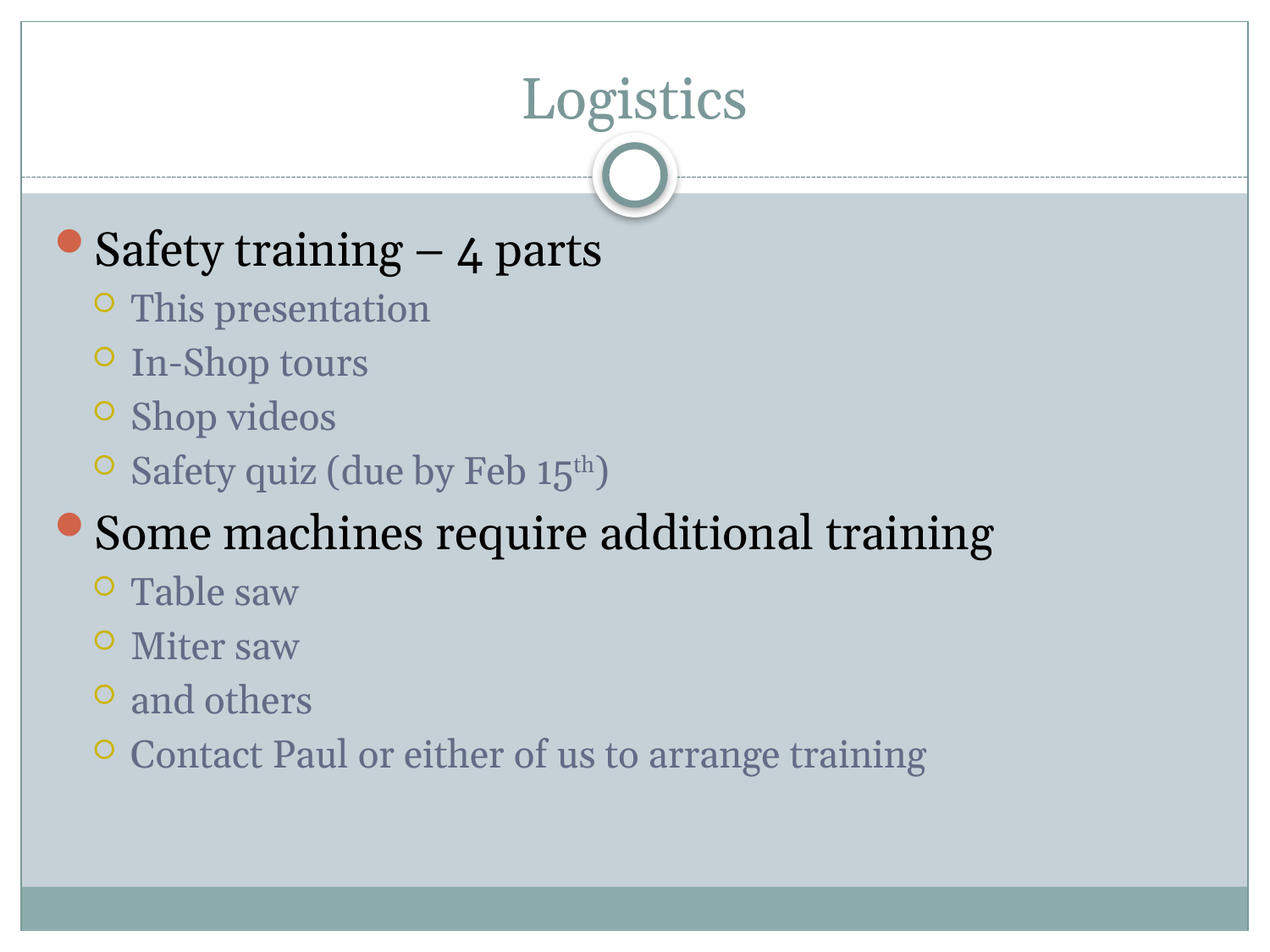

# Logistics
Safety training – 4 parts
This presentation
In-Shop tours
Shop videos
Safety quiz (due by Feb 15th)
Some machines require additional training
Table saw
Miter saw
and others
Contact Paul or either of us to arrange training